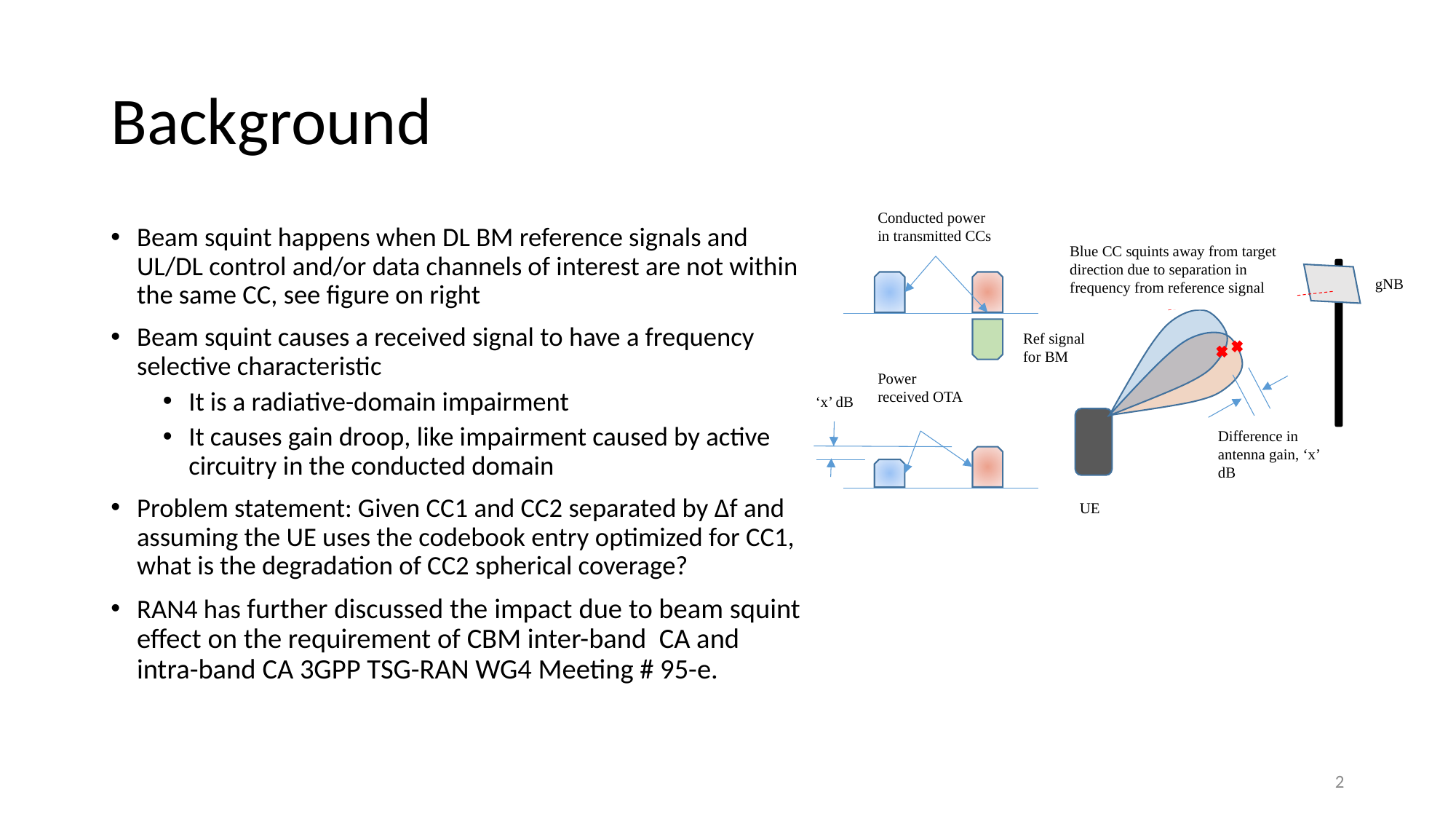

# Background

Conducted power in transmitted CCs
Blue CC squints away from target direction due to separation in frequency from reference signal

gNB

Ref signal for BM

Power received OTA
 ‘x’ dB

Difference in antenna gain, ‘x’ dB

UE
Beam squint happens when DL BM reference signals and UL/DL control and/or data channels of interest are not within the same CC, see figure on right
Beam squint causes a received signal to have a frequency selective characteristic
It is a radiative-domain impairment
It causes gain droop, like impairment caused by active circuitry in the conducted domain
Problem statement: Given CC1 and CC2 separated by ∆f and assuming the UE uses the codebook entry optimized for CC1, what is the degradation of CC2 spherical coverage?
RAN4 has further discussed the impact due to beam squint effect on the requirement of CBM inter-band  CA and intra-band CA 3GPP TSG-RAN WG4 Meeting # 95-e.

2